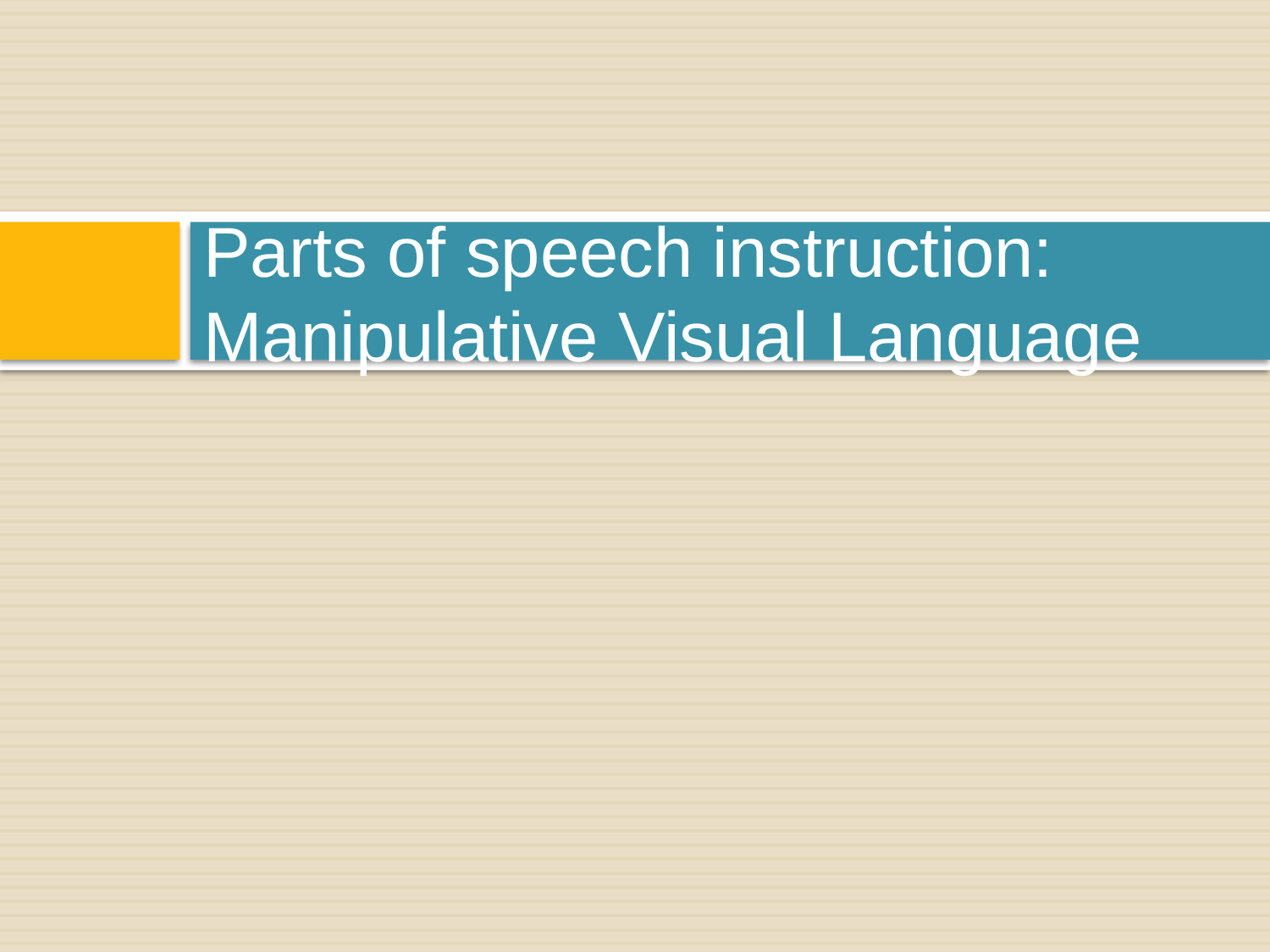

# Parts of speech instruction: Manipulative Visual Language